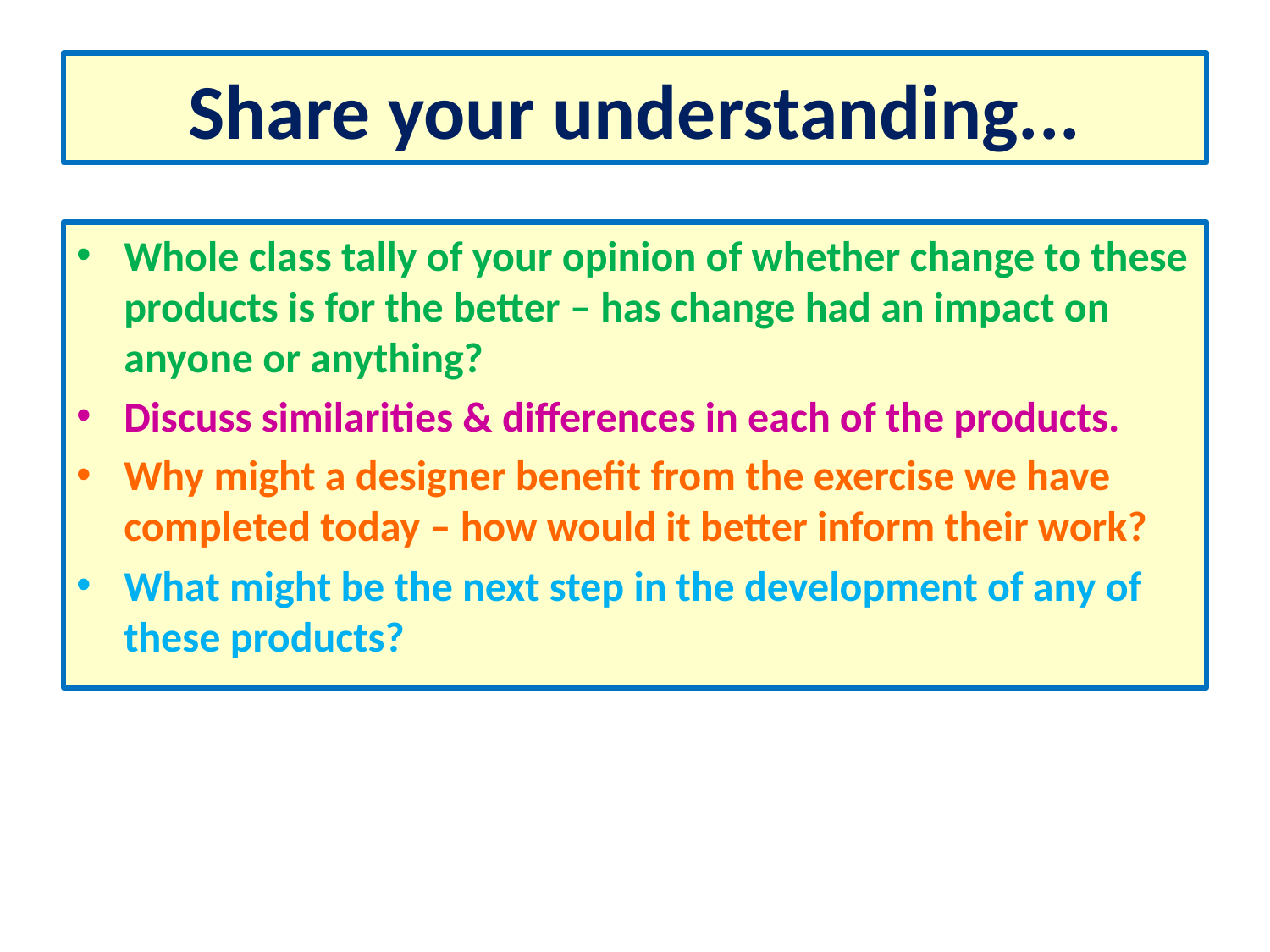

# Share your understanding...
Whole class tally of your opinion of whether change to these products is for the better – has change had an impact on anyone or anything?
Discuss similarities & differences in each of the products.
Why might a designer benefit from the exercise we have completed today – how would it better inform their work?
What might be the next step in the development of any of these products?